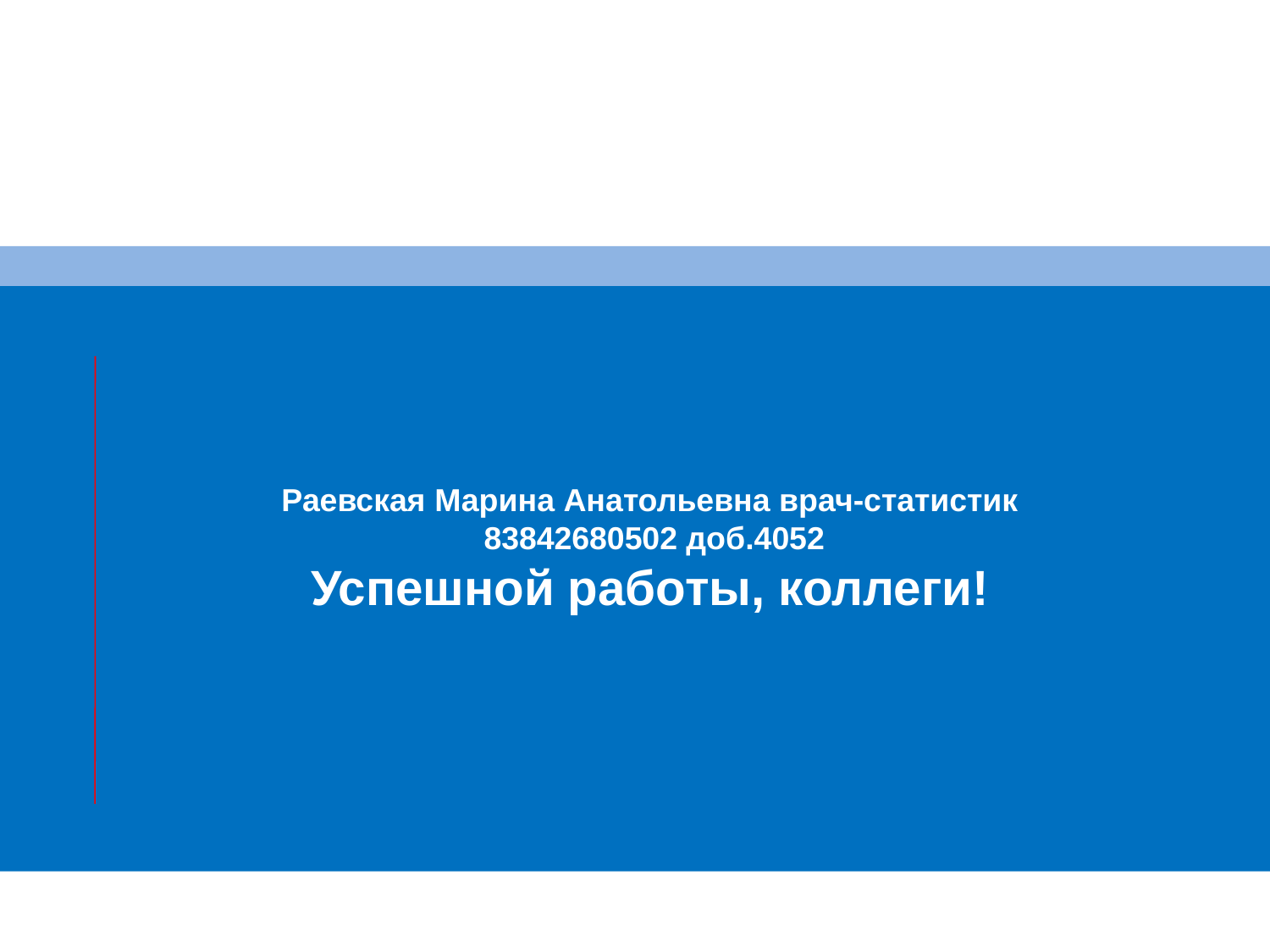

#
Раевская Марина Анатольевна врач-статистик
 83842680502 доб.4052
Успешной работы, коллеги!
РОССИЯ 2022